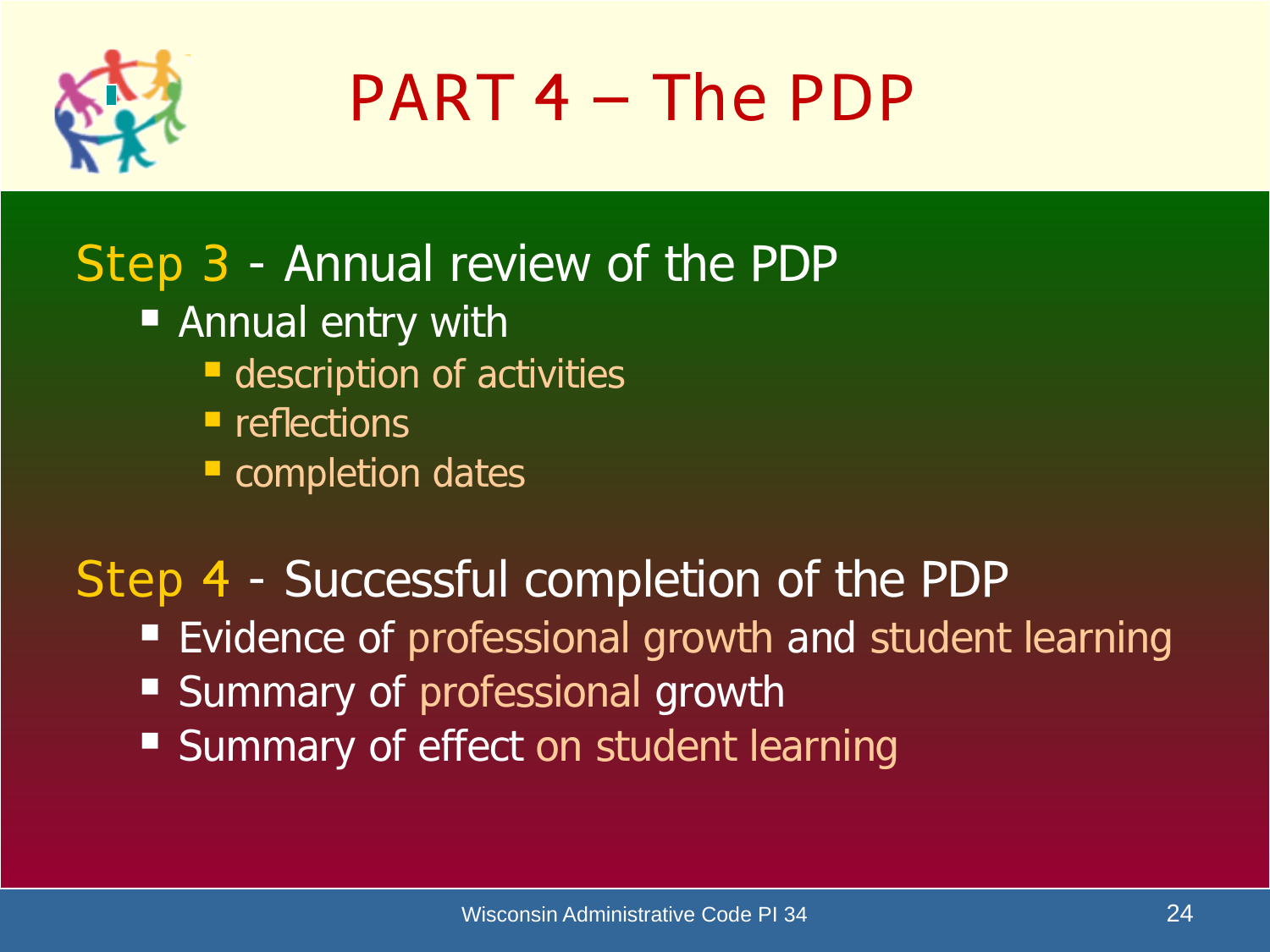

# PART 4 – The PDP

Step 3 - Annual review of the PDP
Annual entry with
description of activities
reflections
completion dates

Step 4 - Successful completion of the PDP
Evidence of professional growth and student learning
Summary of professional growth
Summary of effect on student learning
Wisconsin Administrative Code PI 34
24